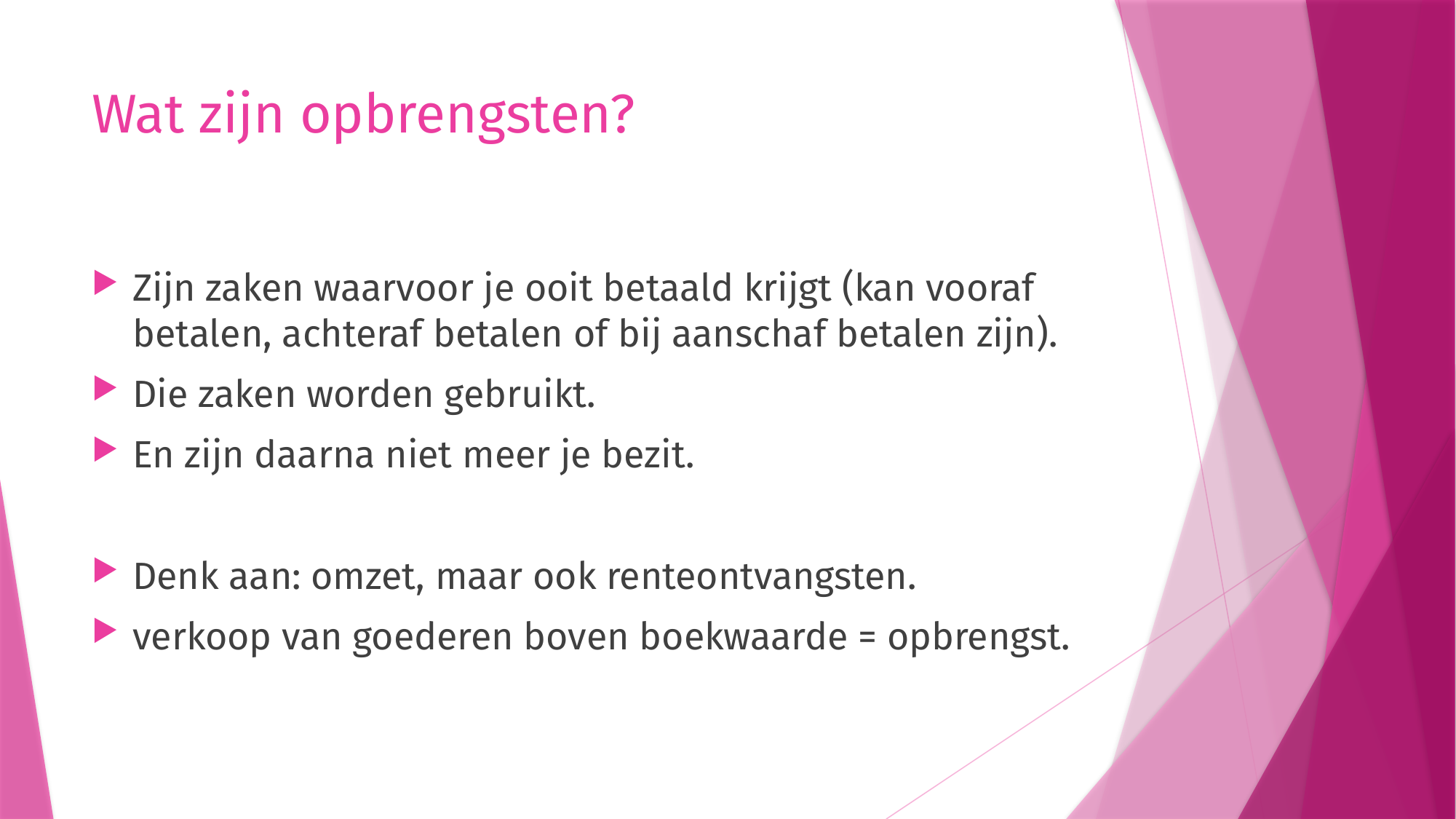

# Wat zijn opbrengsten?
Zijn zaken waarvoor je ooit betaald krijgt (kan vooraf betalen, achteraf betalen of bij aanschaf betalen zijn).
Die zaken worden gebruikt.
En zijn daarna niet meer je bezit.

Denk aan: omzet, maar ook renteontvangsten.
verkoop van goederen boven boekwaarde = opbrengst.